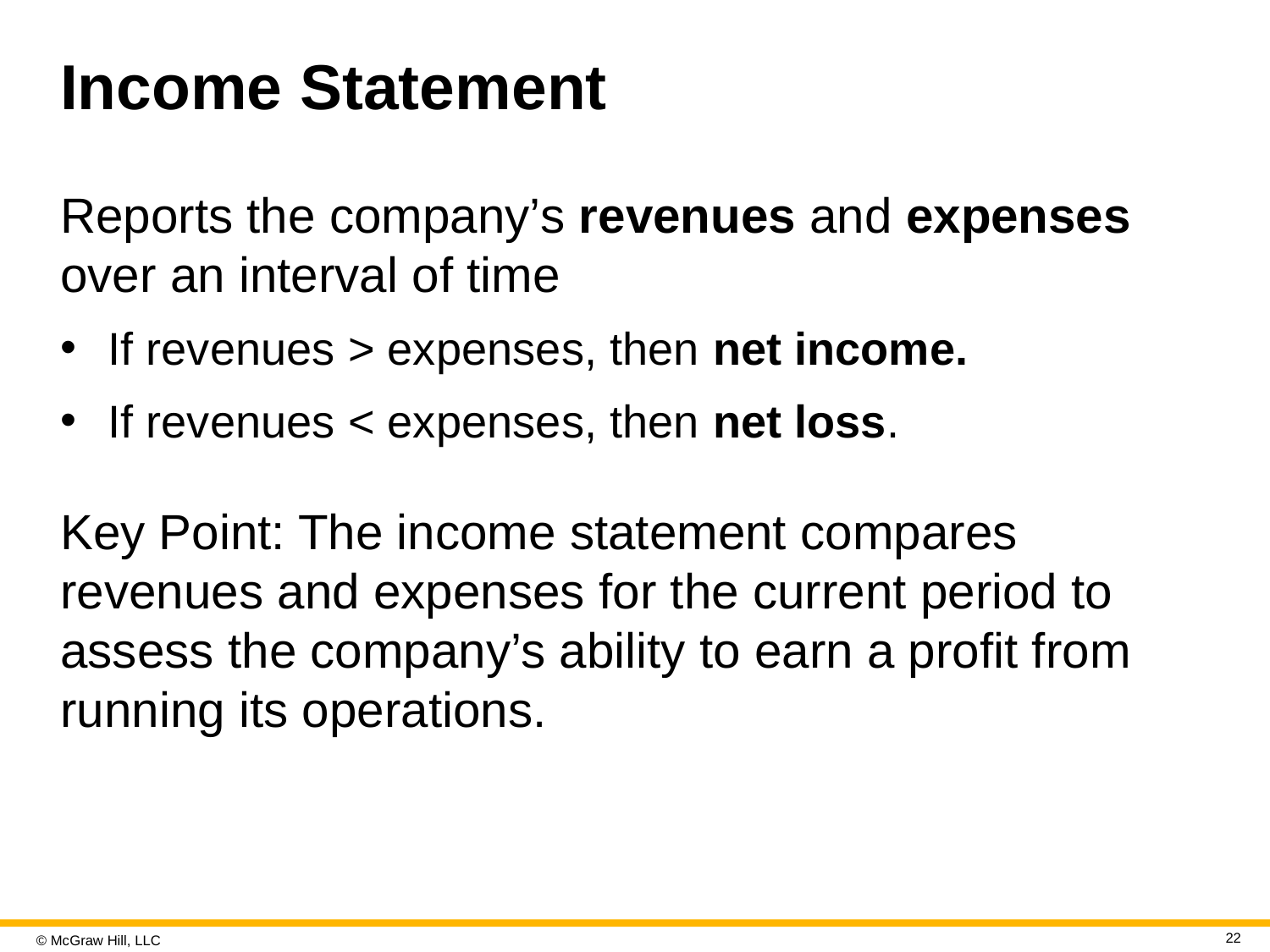

# Income Statement
Reports the company’s revenues and expenses over an interval of time
If revenues > expenses, then net income.
If revenues < expenses, then net loss.
Key Point: The income statement compares revenues and expenses for the current period to assess the company’s ability to earn a profit from running its operations.
22